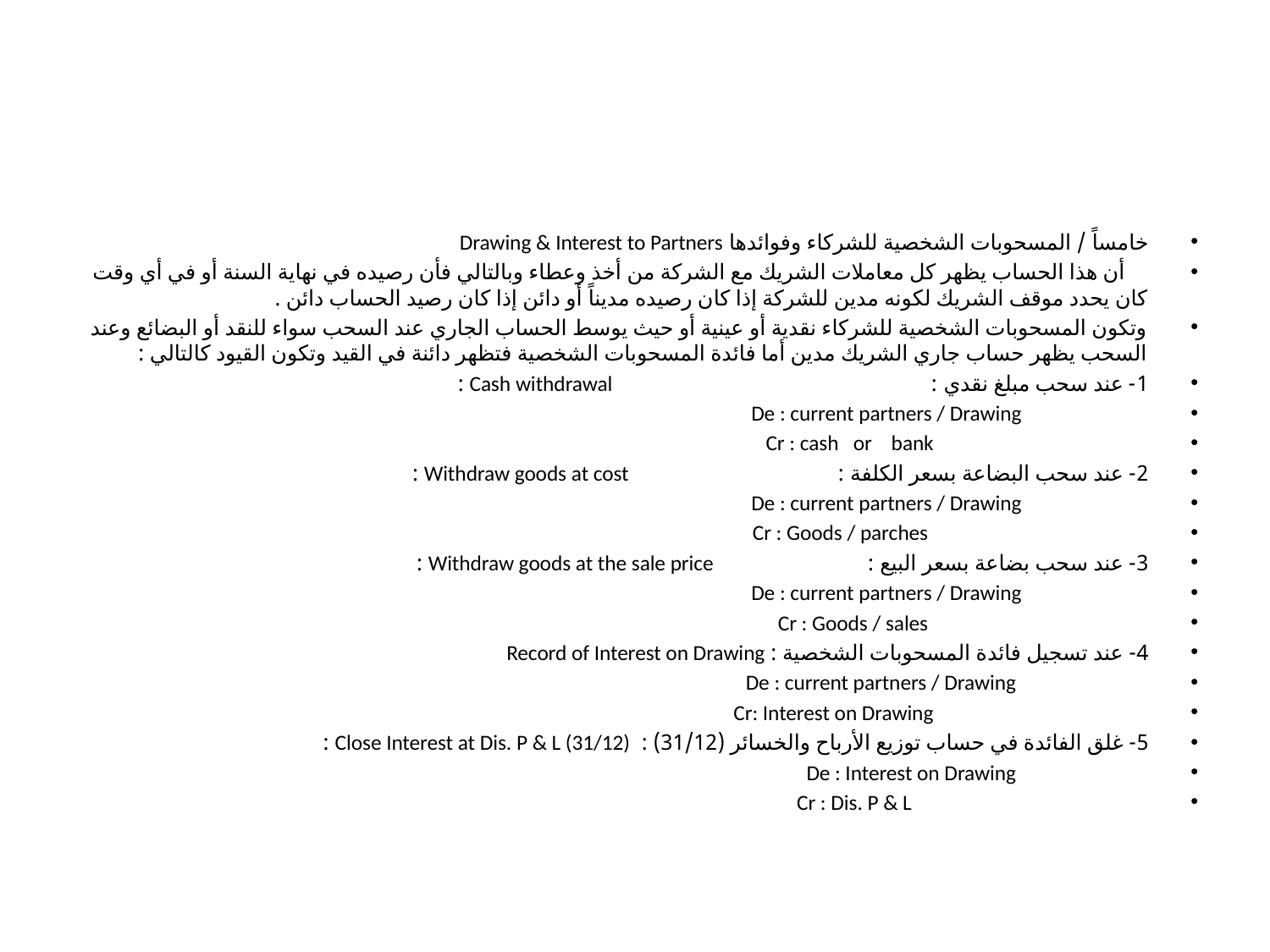

#
خامساً / المسحوبات الشخصية للشركاء وفوائدها Drawing & Interest to Partners
    أن هذا الحساب يظهر كل معاملات الشريك مع الشركة من أخذ وعطاء وبالتالي فأن رصيده في نهاية السنة أو في أي وقت كان يحدد موقف الشريك لكونه مدين للشركة إذا كان رصيده مديناً أو دائن إذا كان رصيد الحساب دائن .
وتكون المسحوبات الشخصية للشركاء نقدية أو عينية أو حيث يوسط الحساب الجاري عند السحب سواء للنقد أو البضائع وعند السحب يظهر حساب جاري الشريك مدين أما فائدة المسحوبات الشخصية فتظهر دائنة في القيد وتكون القيود كالتالي :
1- عند سحب مبلغ نقدي :                                                          Cash withdrawal :
                       De : current partners / Drawing
                                       Cr : cash   or    bank
2- عند سحب البضاعة بسعر الكلفة :                                      Withdraw goods at cost :
                       De : current partners / Drawing
                                        Cr : Goods / parches
3- عند سحب بضاعة بسعر البيع :                            Withdraw goods at the sale price :
                       De : current partners / Drawing
                                        Cr : Goods / sales
4- عند تسجيل فائدة المسحوبات الشخصية : Record of Interest on Drawing
                        De : current partners / Drawing
                                       Cr: Interest on Drawing
5- غلق الفائدة في حساب توزيع الأرباح والخسائر (31/12) :  Close Interest at Dis. P & L (31/12) :
                        De : Interest on Drawing
                                           Cr : Dis. P & L